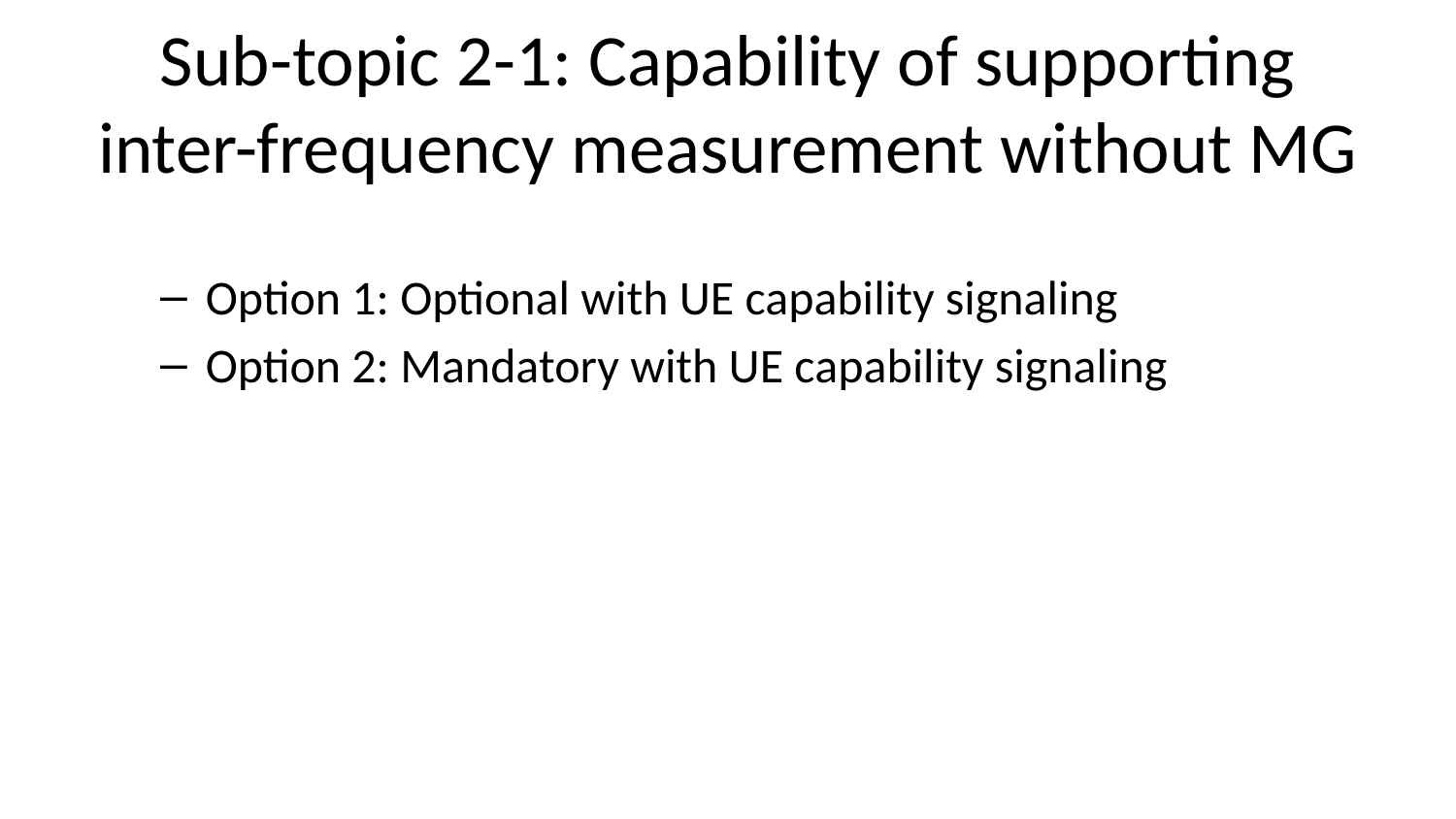

# Sub-topic 2-1: Capability of supporting inter-frequency measurement without MG

Option 1: Optional with UE capability signaling
Option 2: Mandatory with UE capability signaling